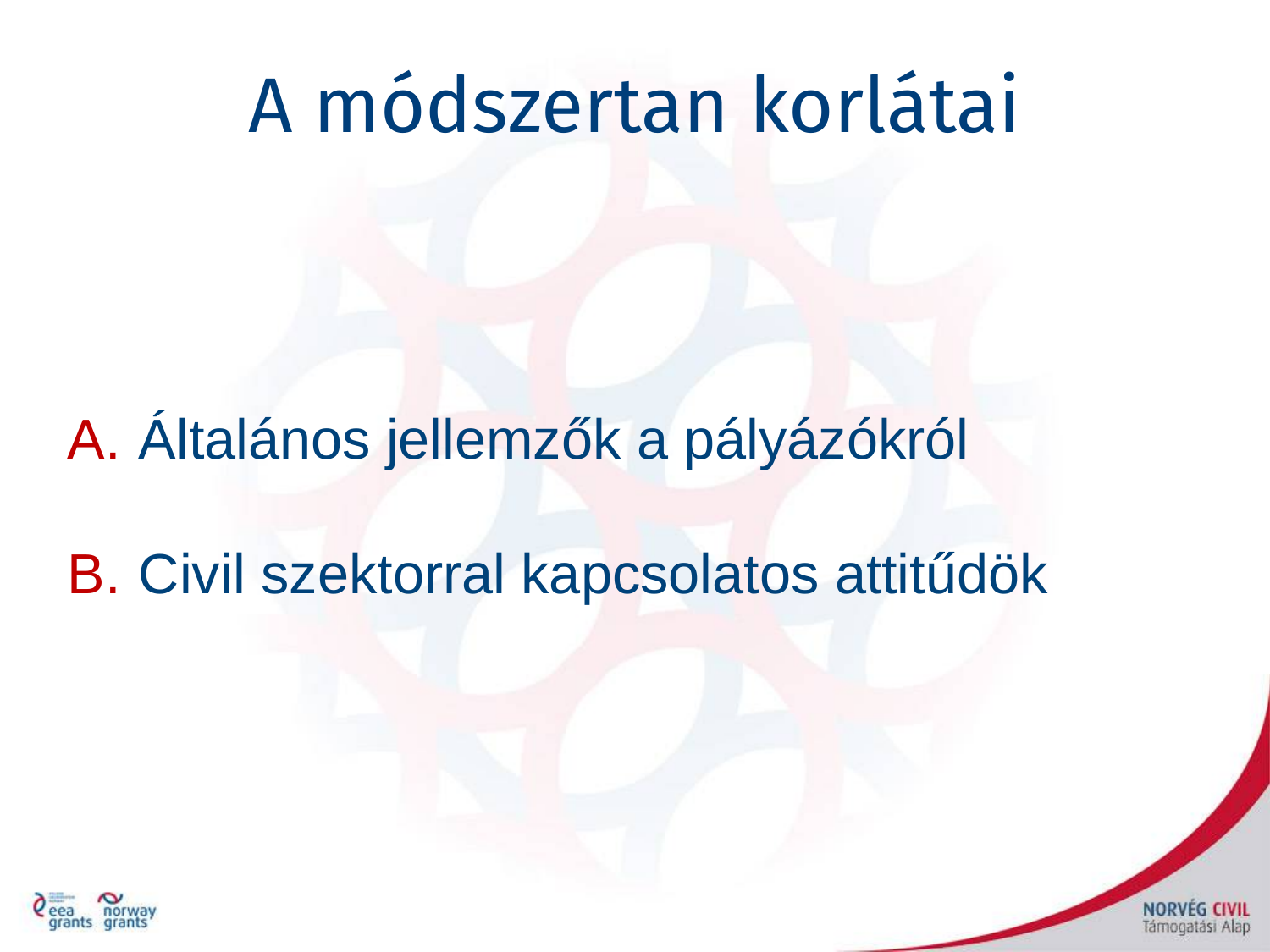

A módszertan korlátai
Általános jellemzők a pályázókról

Civil szektorral kapcsolatos attitűdök